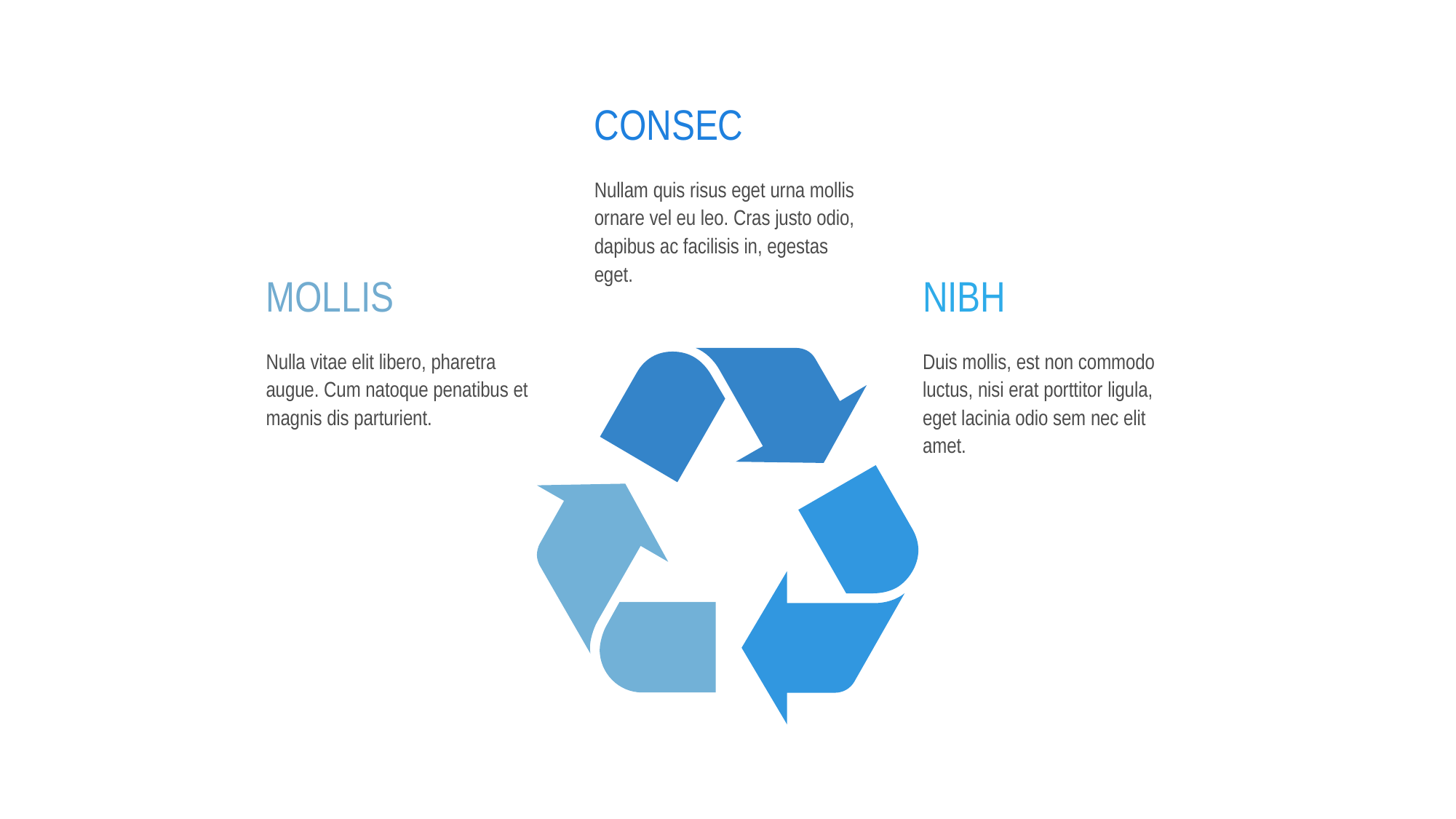

CONSEC
Nullam quis risus eget urna mollis ornare vel eu leo. Cras justo odio, dapibus ac facilisis in, egestas eget.
MOLLIS
Nulla vitae elit libero, pharetra augue. Cum natoque penatibus et magnis dis parturient.
NIBH
Duis mollis, est non commodo luctus, nisi erat porttitor ligula, eget lacinia odio sem nec elit amet.